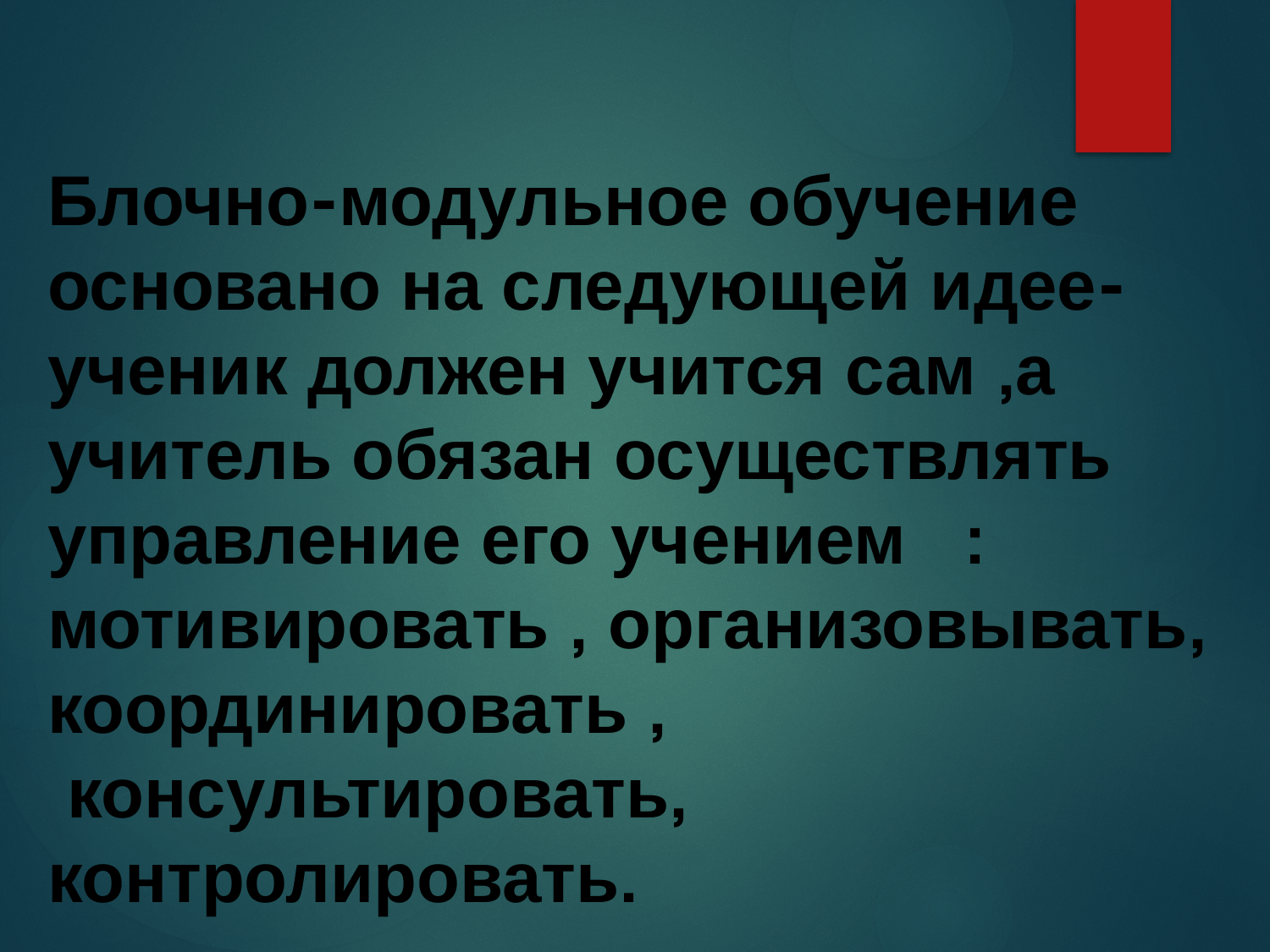

Блочно-модульное обучение основано на следующей идее- ученик должен учится сам ,а учитель обязан осуществлять управление его учением   : мотивировать , организовывать,
координировать ,
 консультировать,
контролировать.